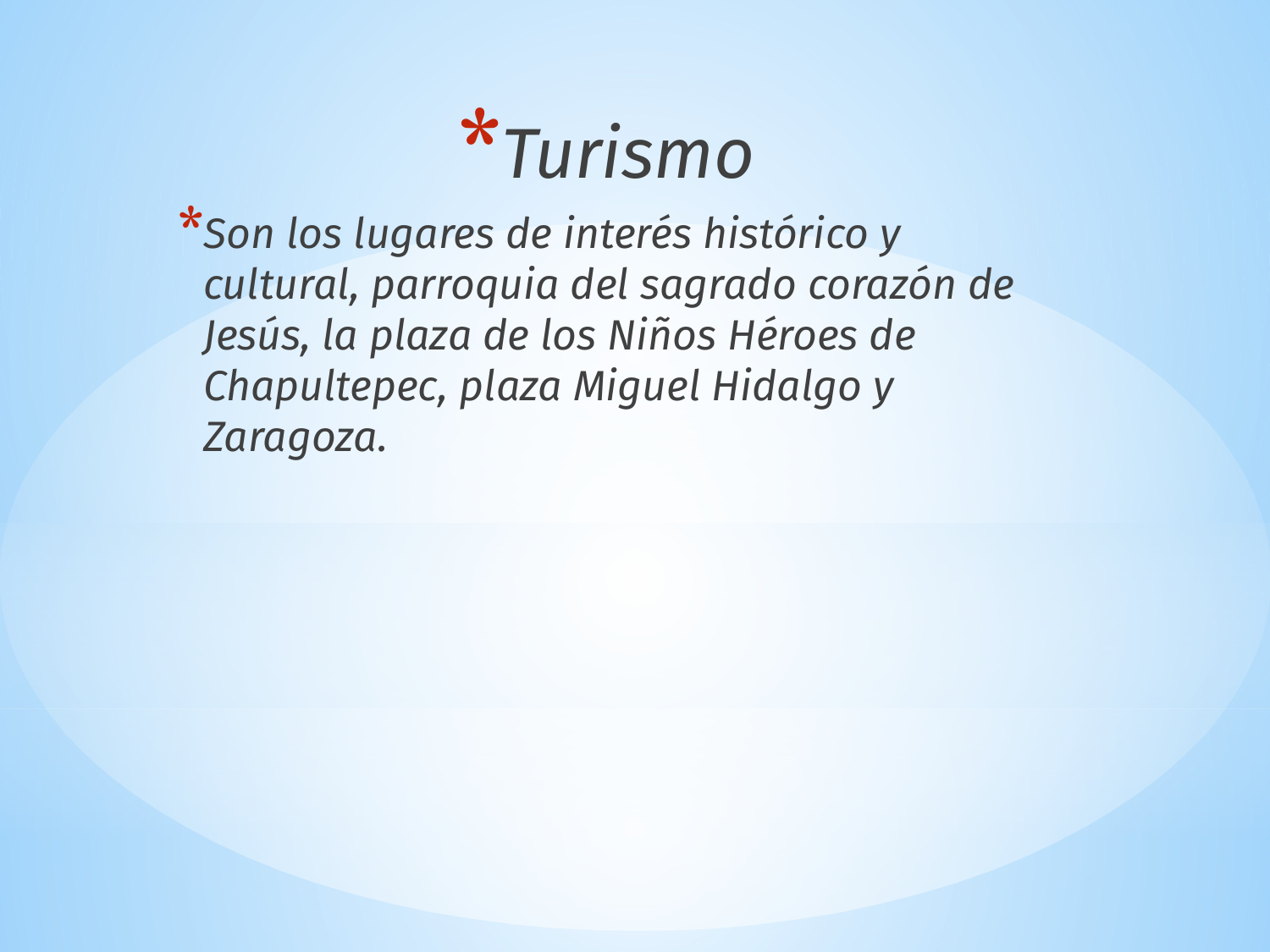

Turismo
Son los lugares de interés histórico y cultural, parroquia del sagrado corazón de Jesús, la plaza de los Niños Héroes de Chapultepec, plaza Miguel Hidalgo y Zaragoza.